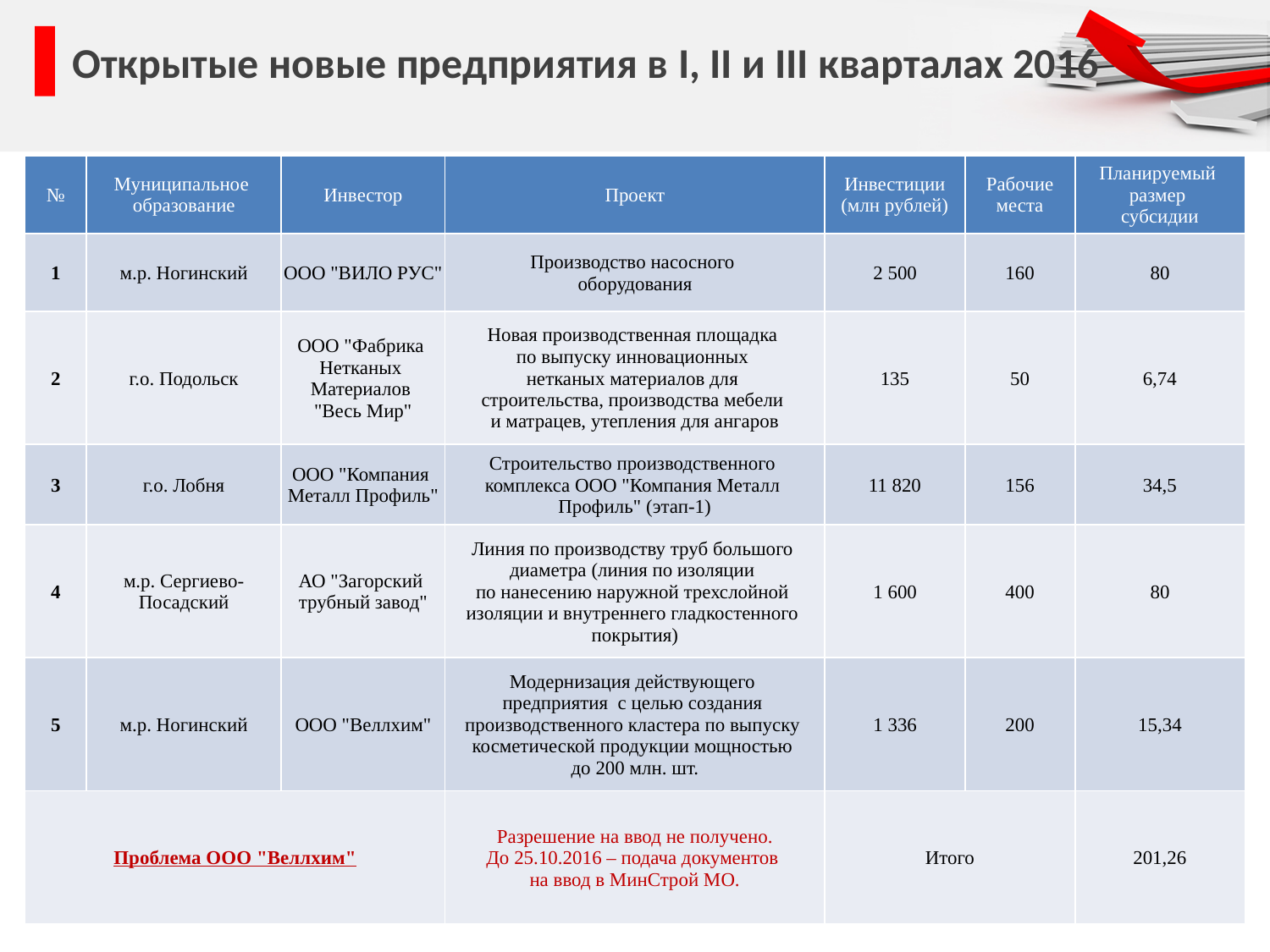

# Открытые новые предприятия в I, II и III кварталах 2016
| № | Муниципальное образование | Инвестор | Проект | Инвестиции (млн рублей) | Рабочие места | Планируемый размер субсидии |
| --- | --- | --- | --- | --- | --- | --- |
| 1 | м.р. Ногинский | ООО "ВИЛО РУС" | Производство насосного оборудования | 2 500 | 160 | 80 |
| 2 | г.о. Подольск | ООО "Фабрика Нетканых Материалов "Весь Мир" | Новая производственная площадка по выпуску инновационных нетканых материалов для строительства, производства мебели и матрацев, утепления для ангаров | 135 | 50 | 6,74 |
| 3 | г.о. Лобня | ООО "Компания Металл Профиль" | Строительство производственного комплекса ООО "Компания Металл Профиль" (этап-1) | 11 820 | 156 | 34,5 |
| 4 | м.р. Сергиево- Посадский | АО "Загорский трубный завод" | Линия по производству труб большого диаметра (линия по изоляции по нанесению наружной трехслойной изоляции и внутреннего гладкостенного покрытия) | 1 600 | 400 | 80 |
| 5 | м.р. Ногинский | ООО "Веллхим" | Модернизация действующего предприятия с целью создания производственного кластера по выпуску косметической продукции мощностью до 200 млн. шт. | 1 336 | 200 | 15,34 |
| Проблема ООО "Веллхим" |  |  | Разрешение на ввод не получено. До 25.10.2016 – подача документов на ввод в МинСтрой МО. | Итого |  | 201,26 |